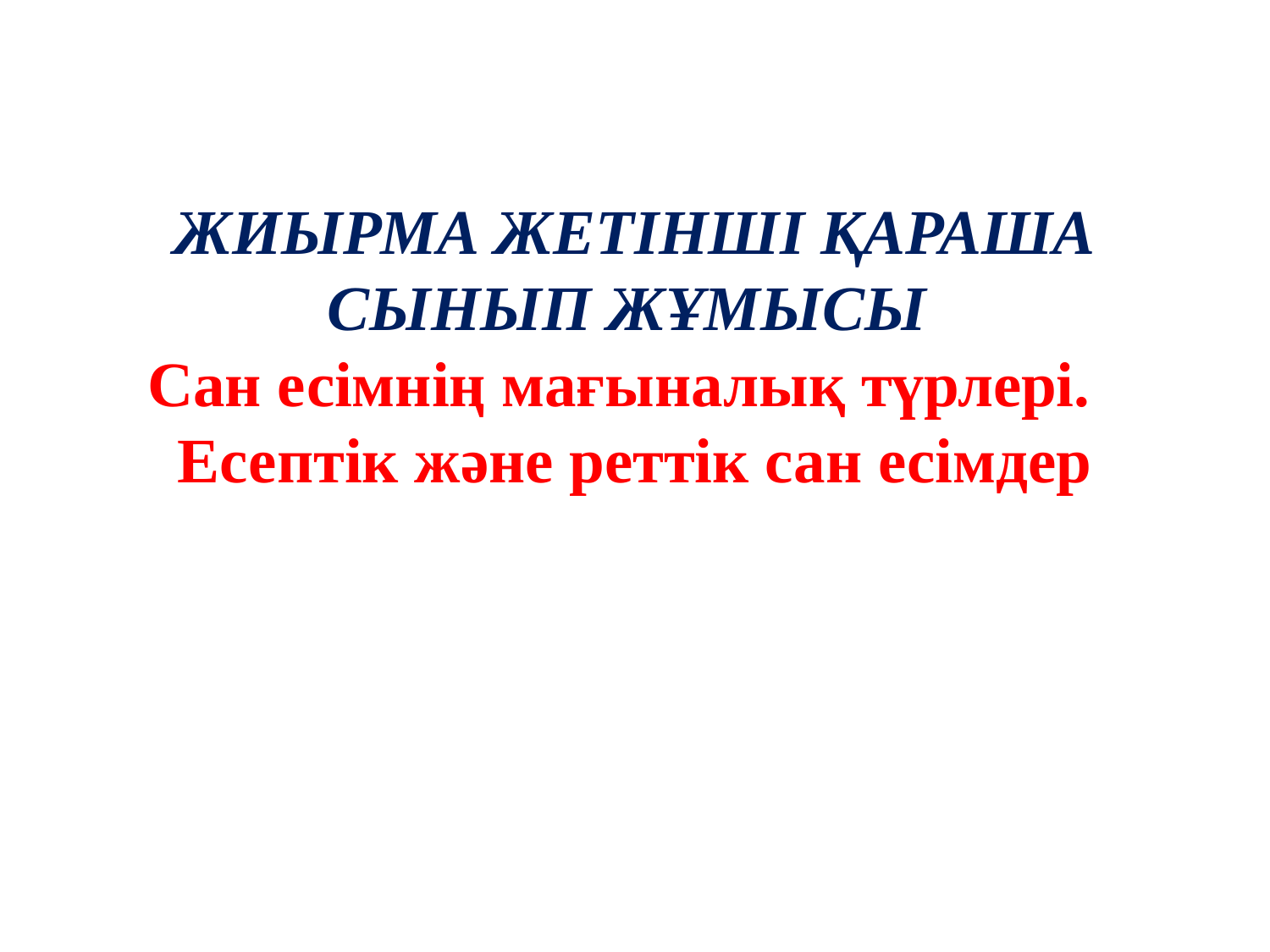

# ЖИЫРМА ЖЕТІНШІ ҚАРАША СЫНЫП ЖҰМЫСЫ Сан есімнің мағыналық түрлері.   Есептік және реттік сан есімдер